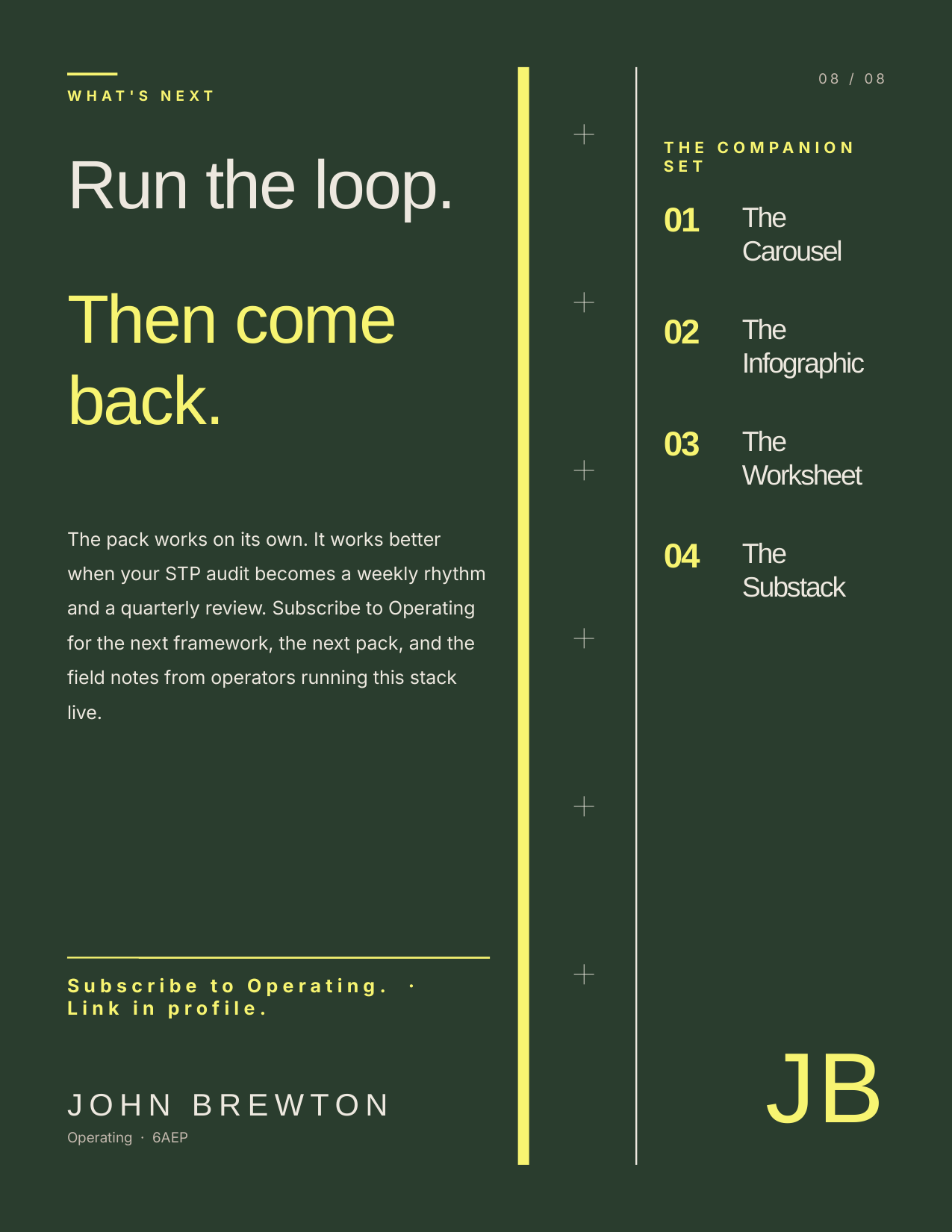

08 / 08

WHAT'S NEXT

Run the loop.
THE COMPANION SET
01
The Carousel
Then come back.

02
The Infographic
03
The Worksheet

The pack works on its own. It works better when your STP audit becomes a weekly rhythm and a quarterly review. Subscribe to Operating for the next framework, the next pack, and the field notes from operators running this stack live.
04
The Substack

Subscribe to Operating.  ·  Link in profile.

JB
JOHN BREWTON
Operating  ·  6AEP